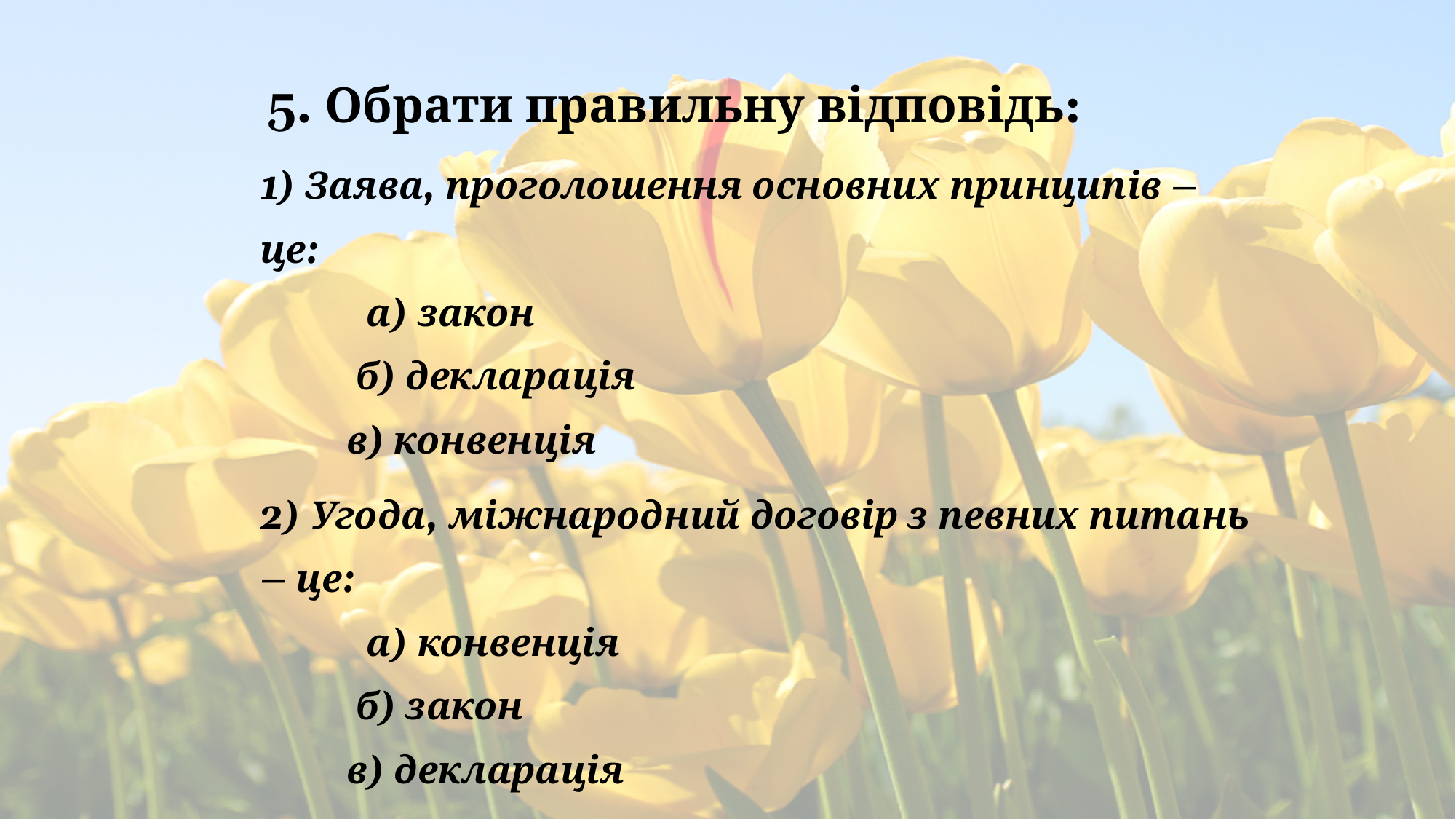

5. Обрати правильну відповідь:
1) Заява, проголошення основних принципів – це:
           а) закон
          б) декларація
         в) конвенція
2) Угода, міжнародний договір з певних питань – це:
           а) конвенція
          б) закон
         в) декларація